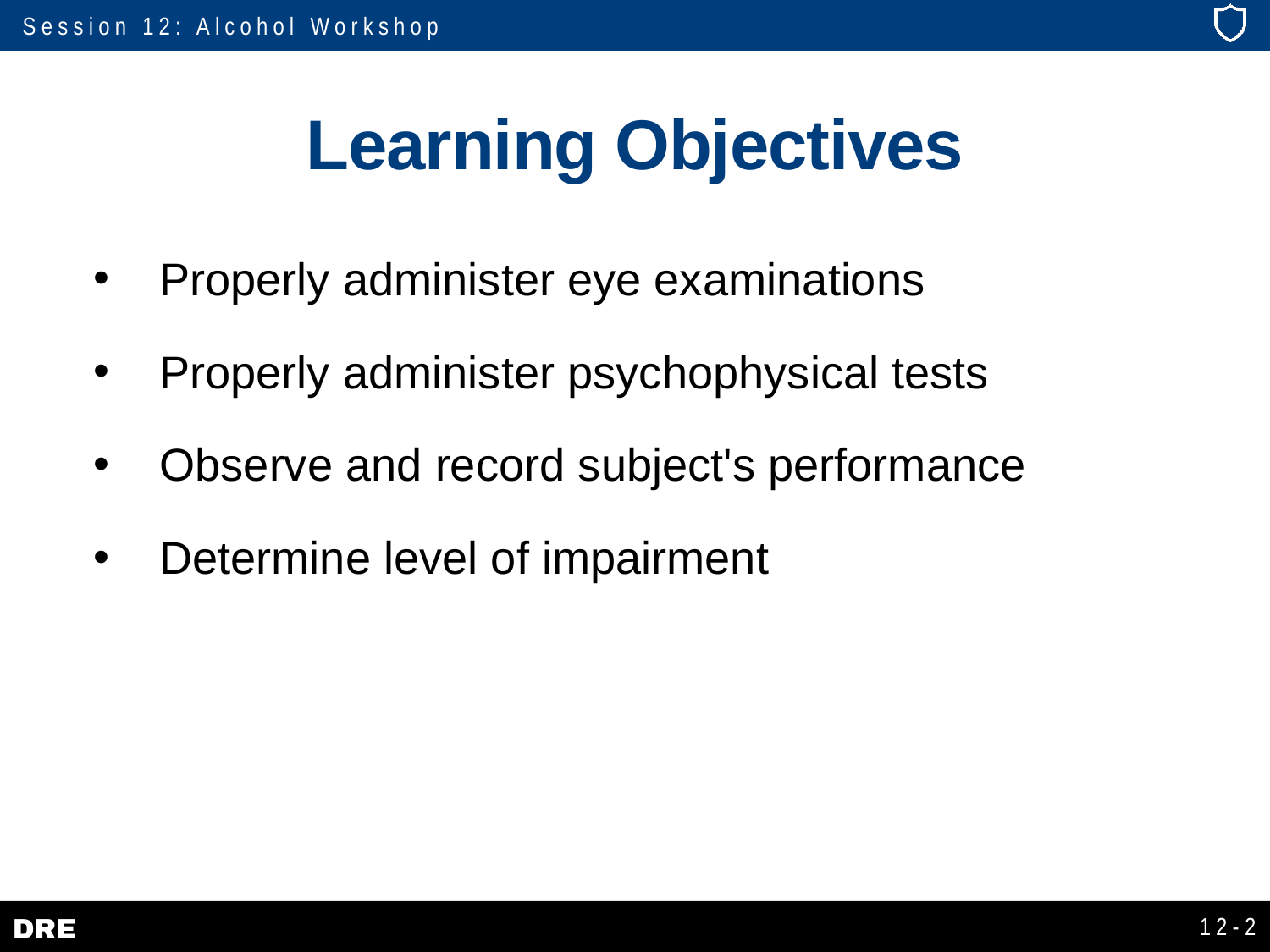

# Learning Objectives
Properly administer eye examinations
Properly administer psychophysical tests
Observe and record subject's performance
Determine level of impairment
12-2